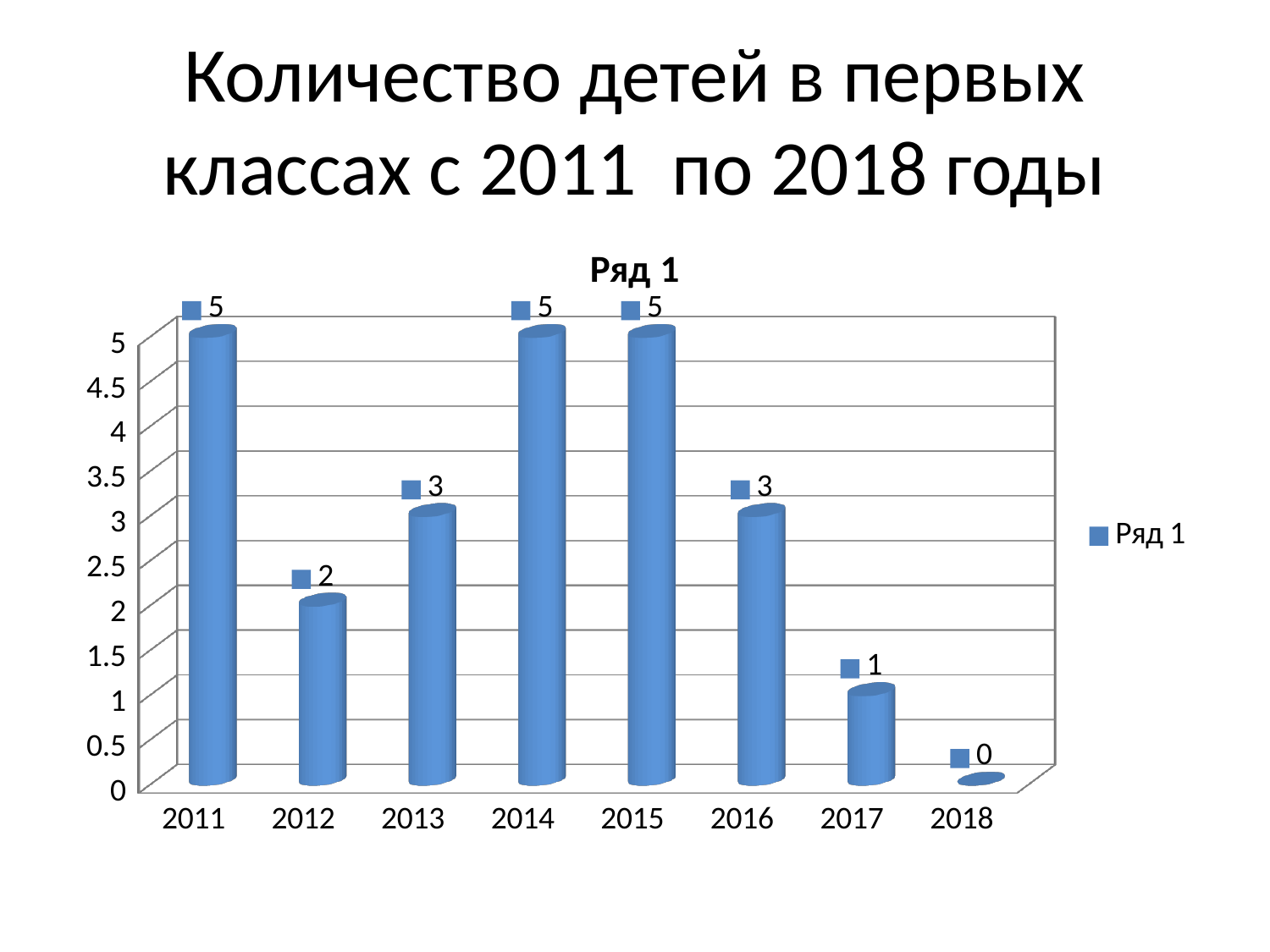

# Количество детей в первых классах с 2011  по 2018 годы

[unsupported chart]